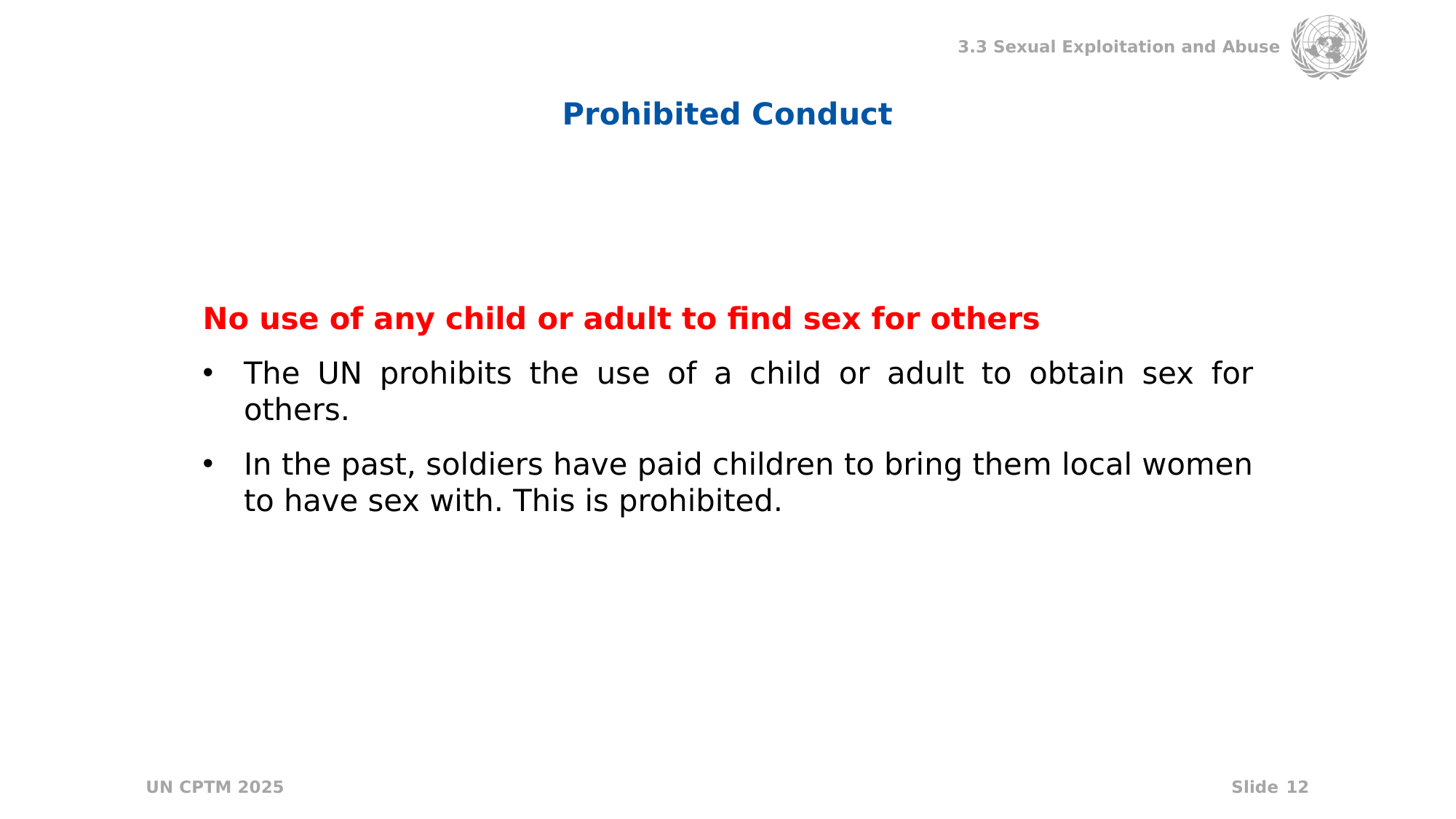

Prohibited Conduct
No use of any child or adult to find sex for others
The UN prohibits the use of a child or adult to obtain sex for others.
In the past, soldiers have paid children to bring them local women to have sex with. This is prohibited.